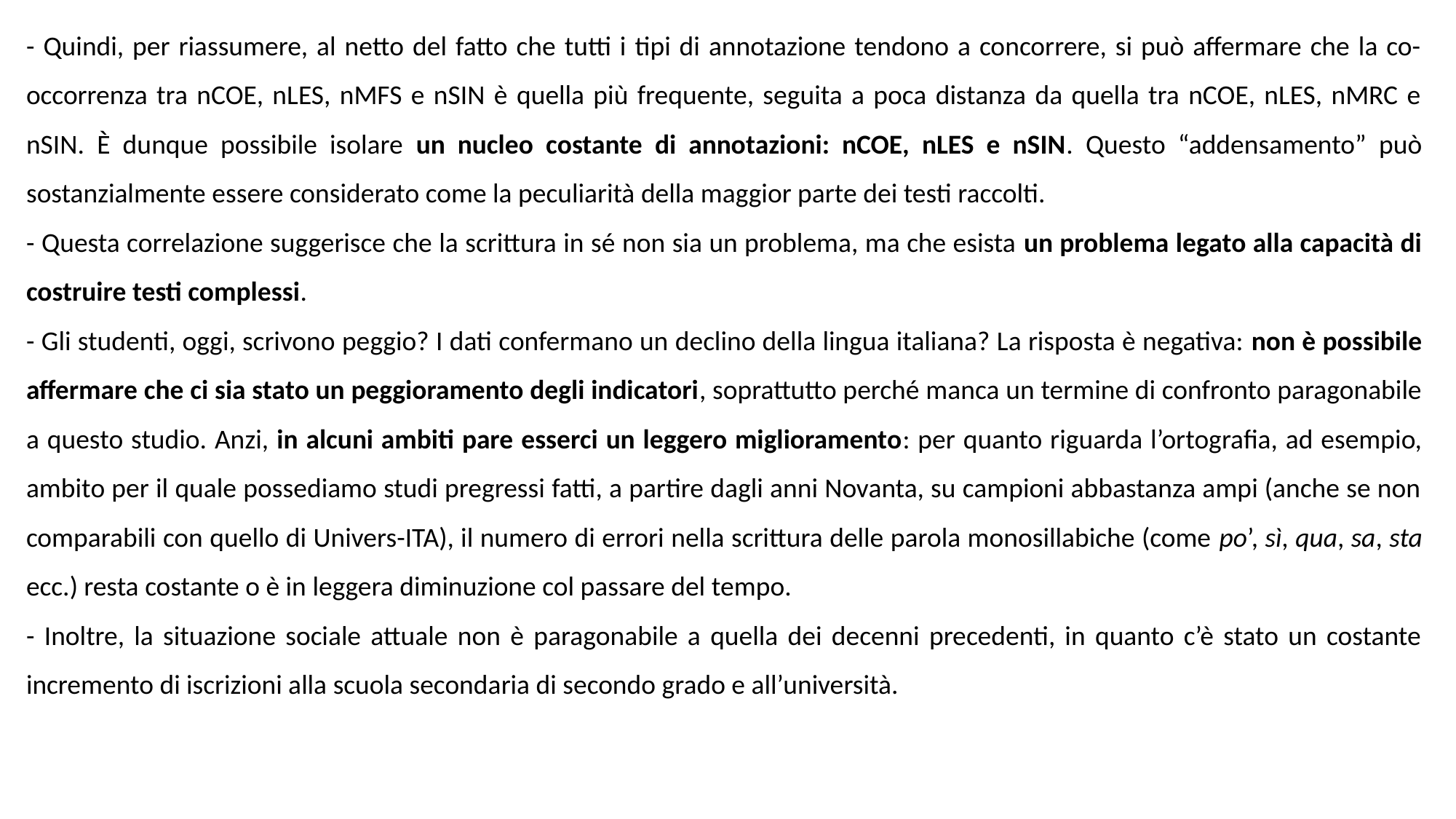

- Quindi, per riassumere, al netto del fatto che tutti i tipi di annotazione tendono a concorrere, si può affermare che la co-occorrenza tra nCOE, nLES, nMFS e nSIN è quella più frequente, seguita a poca distanza da quella tra nCOE, nLES, nMRC e nSIN. È dunque possibile isolare un nucleo costante di annotazioni: nCOE, nLES e nSIN. Questo “addensamento” può sostanzialmente essere considerato come la peculiarità della maggior parte dei testi raccolti.
- Questa correlazione suggerisce che la scrittura in sé non sia un problema, ma che esista un problema legato alla capacità di costruire testi complessi.
- Gli studenti, oggi, scrivono peggio? I dati confermano un declino della lingua italiana? La risposta è negativa: non è possibile affermare che ci sia stato un peggioramento degli indicatori, soprattutto perché manca un termine di confronto paragonabile a questo studio. Anzi, in alcuni ambiti pare esserci un leggero miglioramento: per quanto riguarda l’ortografia, ad esempio, ambito per il quale possediamo studi pregressi fatti, a partire dagli anni Novanta, su campioni abbastanza ampi (anche se non comparabili con quello di Univers-ITA), il numero di errori nella scrittura delle parola monosillabiche (come po’, sì, qua, sa, sta ecc.) resta costante o è in leggera diminuzione col passare del tempo.
- Inoltre, la situazione sociale attuale non è paragonabile a quella dei decenni precedenti, in quanto c’è stato un costante incremento di iscrizioni alla scuola secondaria di secondo grado e all’università.